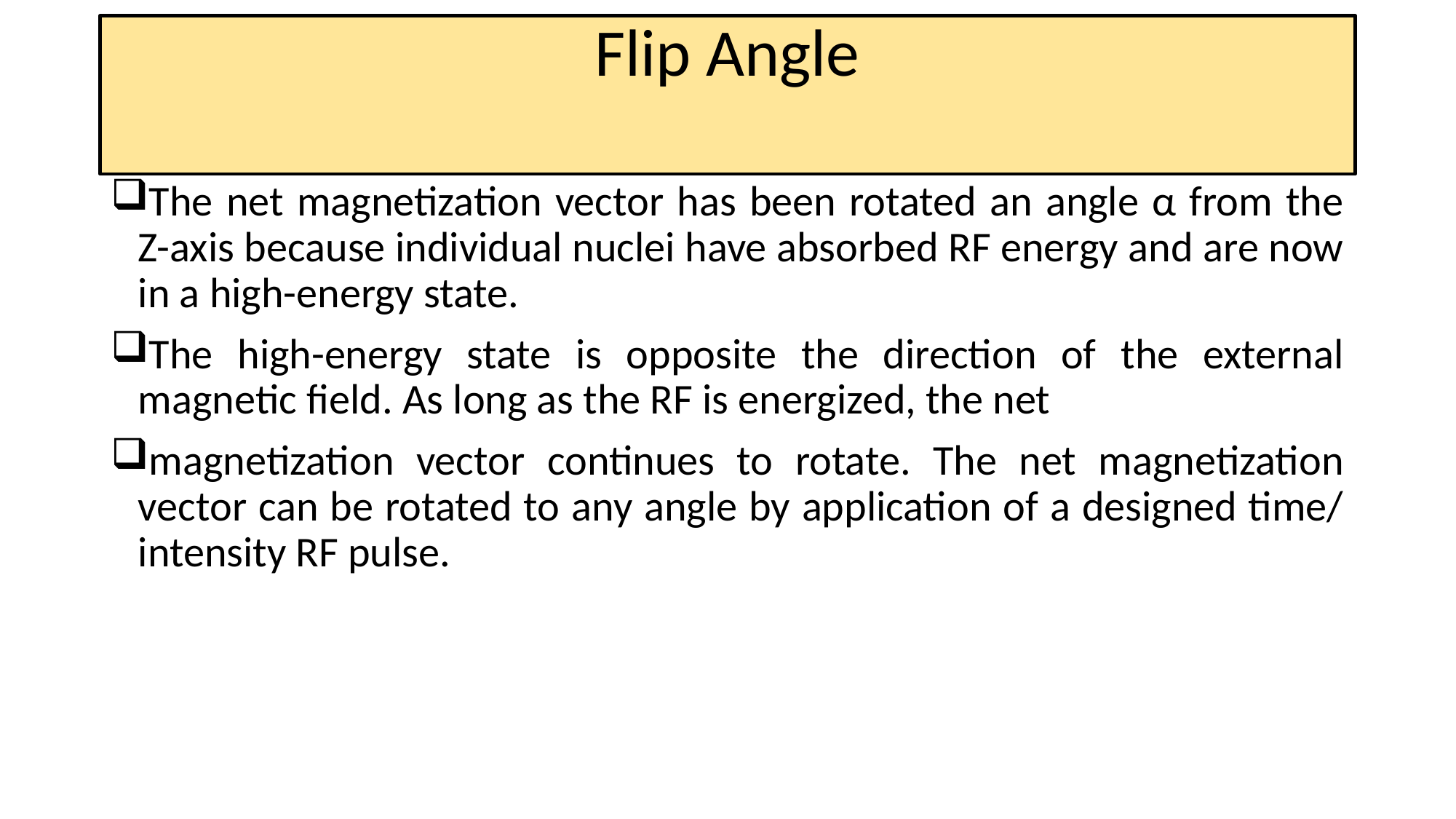

# Flip Angle
The net magnetization vector has been rotated an angle α from the Z-axis because individual nuclei have absorbed RF energy and are now in a high-energy state.
The high-energy state is opposite the direction of the external magnetic field. As long as the RF is energized, the net
magnetization vector continues to rotate. The net magnetization vector can be rotated to any angle by application of a designed time/ intensity RF pulse.